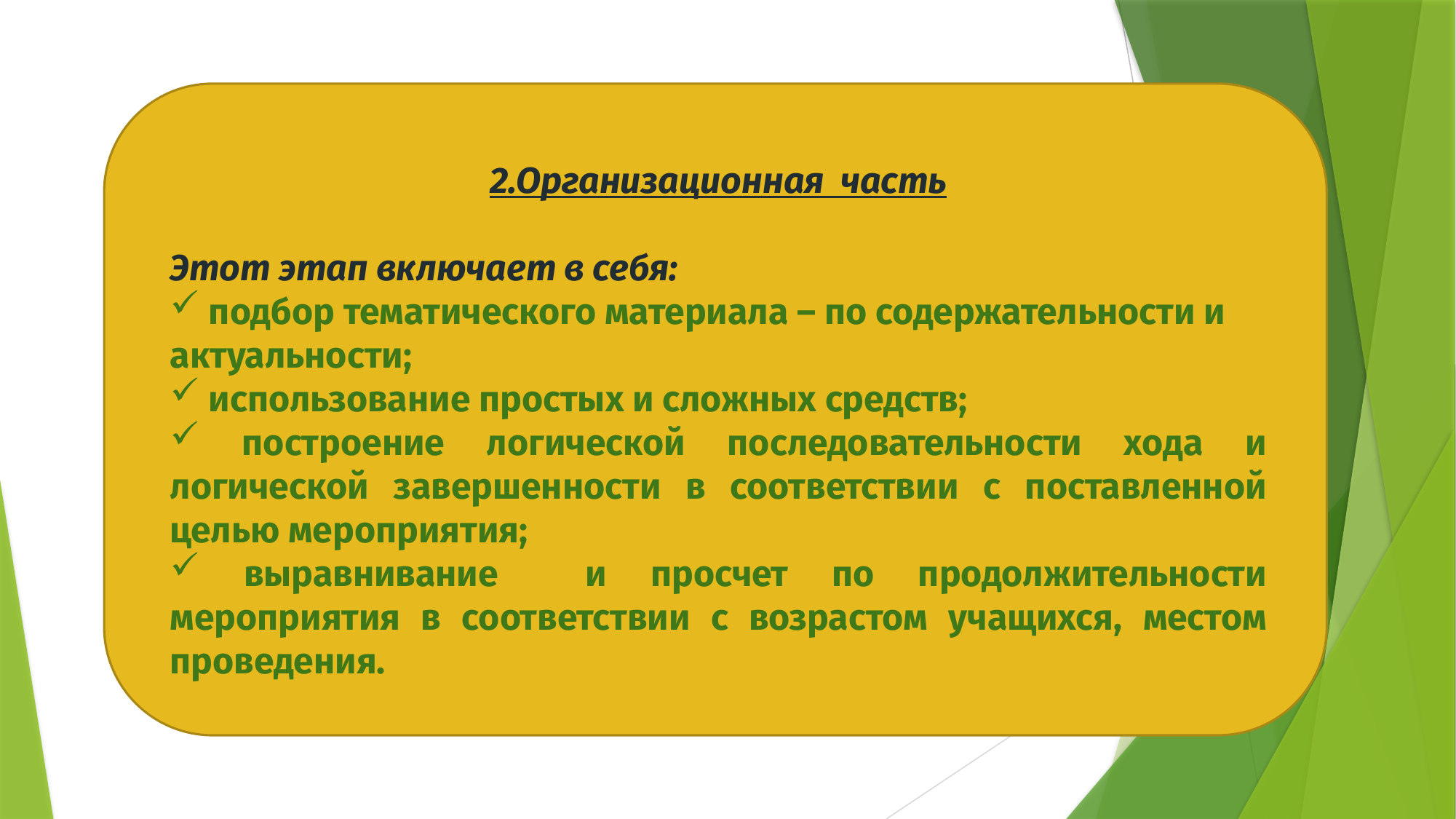

2.Организационная  часть

Этот этап включает в себя:
 подбор тематического материала – по содержательности и актуальности;
 использование простых и сложных средств;
 построение логической последовательности хода и логической завершенности в соответствии с поставленной целью мероприятия;
 выравнивание  и просчет по продолжительности мероприятия в соответствии с возрастом учащихся, местом проведения.